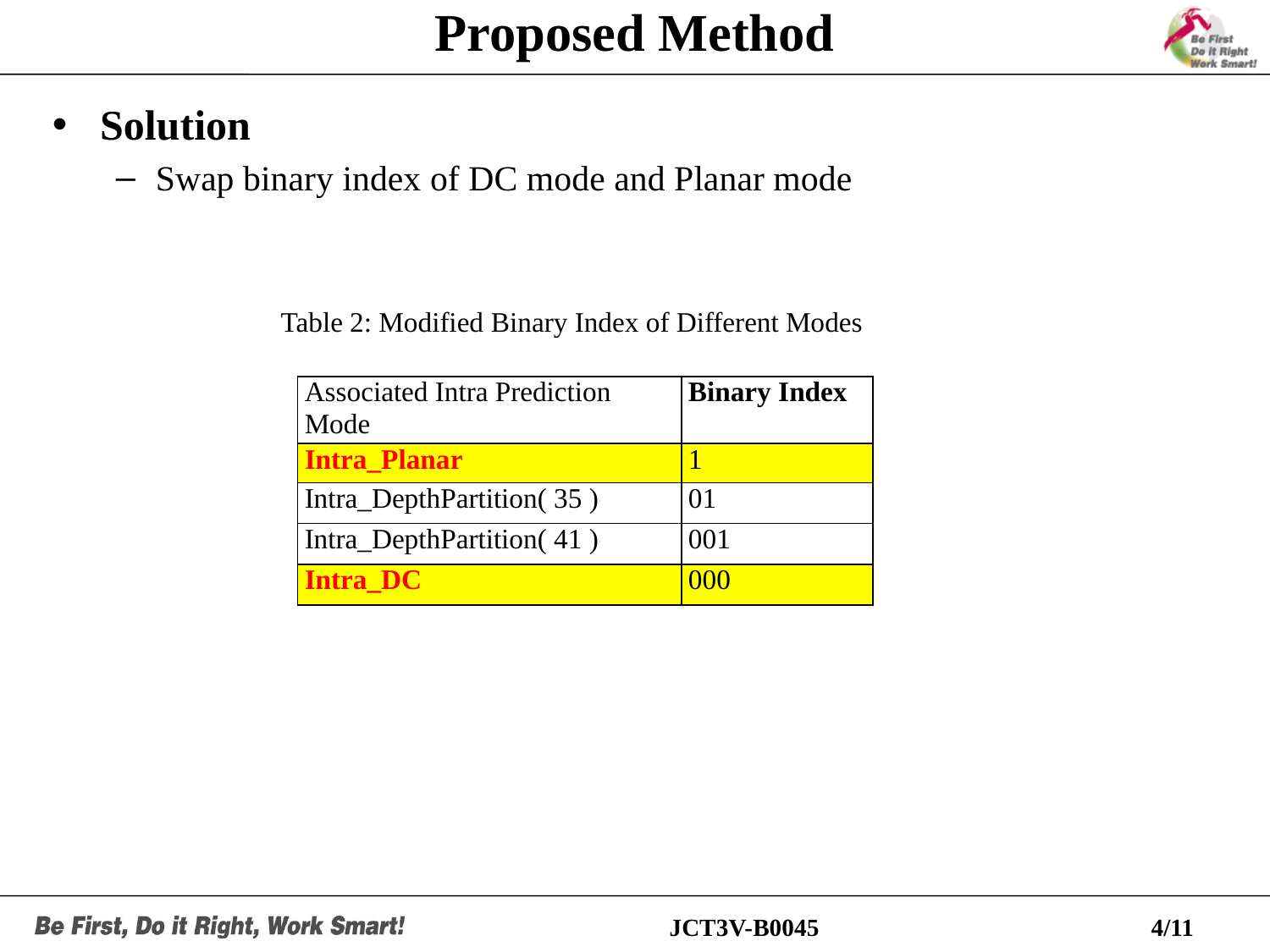

# Proposed Method
Solution
Swap binary index of DC mode and Planar mode

Table 2: Modified Binary Index of Different Modes
| Associated Intra Prediction Mode | Binary Index |
| --- | --- |
| Intra\_Planar | 1 |
| Intra\_DepthPartition( 35 ) | 01 |
| Intra\_DepthPartition( 41 ) | 001 |
| Intra\_DC | 000 |
JCT3V-B0045
4/11